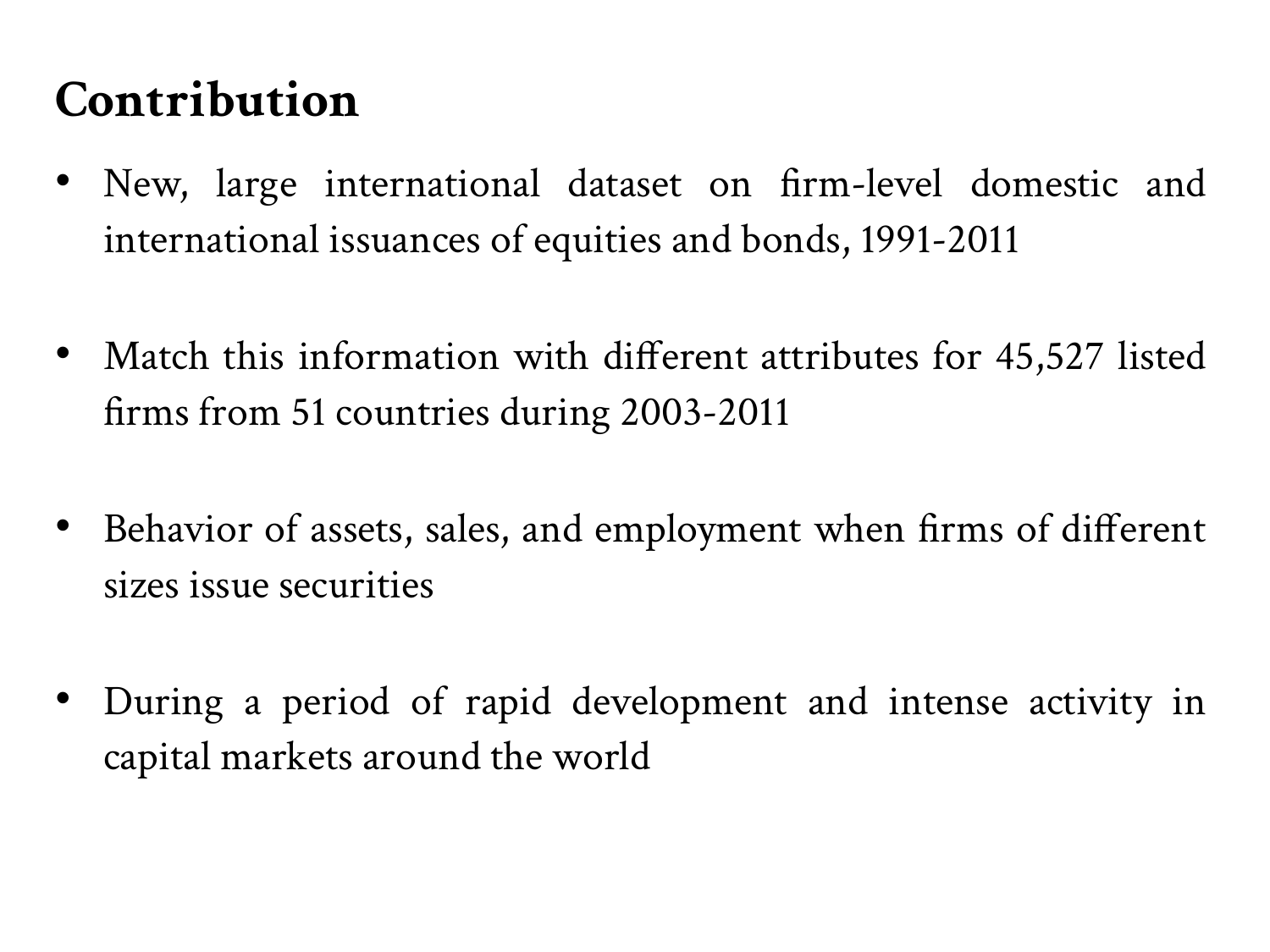

# Contribution
New, large international dataset on firm-level domestic and international issuances of equities and bonds, 1991-2011

Match this information with different attributes for 45,527 listed firms from 51 countries during 2003-2011

Behavior of assets, sales, and employment when firms of different sizes issue securities

During a period of rapid development and intense activity in capital markets around the world